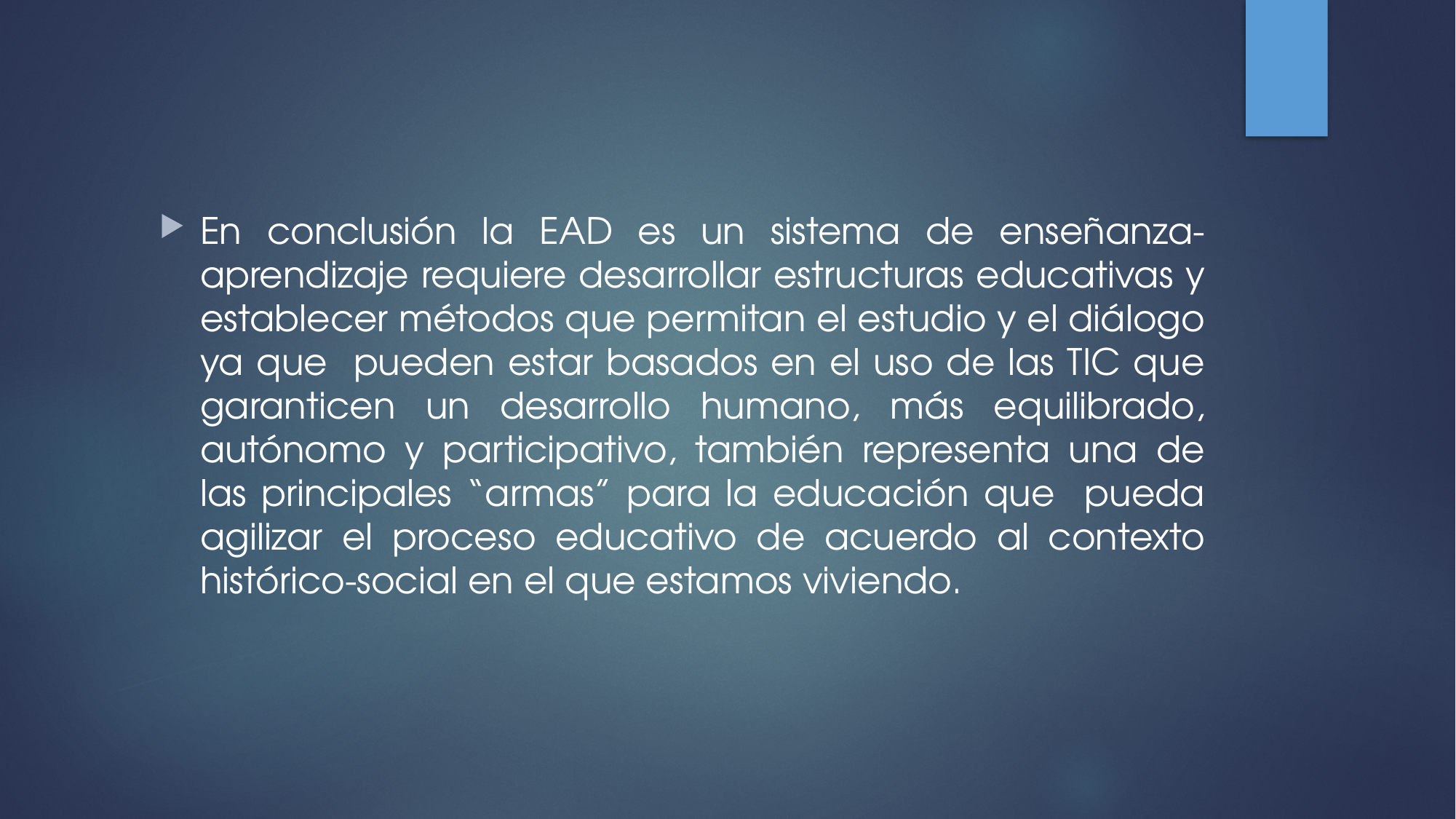

En conclusión la EAD es un sistema de enseñanza-aprendizaje requiere desarrollar estructuras educativas y establecer métodos que permitan el estudio y el diálogo ya que  pueden estar basados en el uso de las TIC que garanticen un desarrollo humano, más equilibrado, autónomo y participativo, también representa una de las principales “armas” para la educación que  pueda agilizar el proceso educativo de acuerdo al contexto histórico-social en el que estamos viviendo.